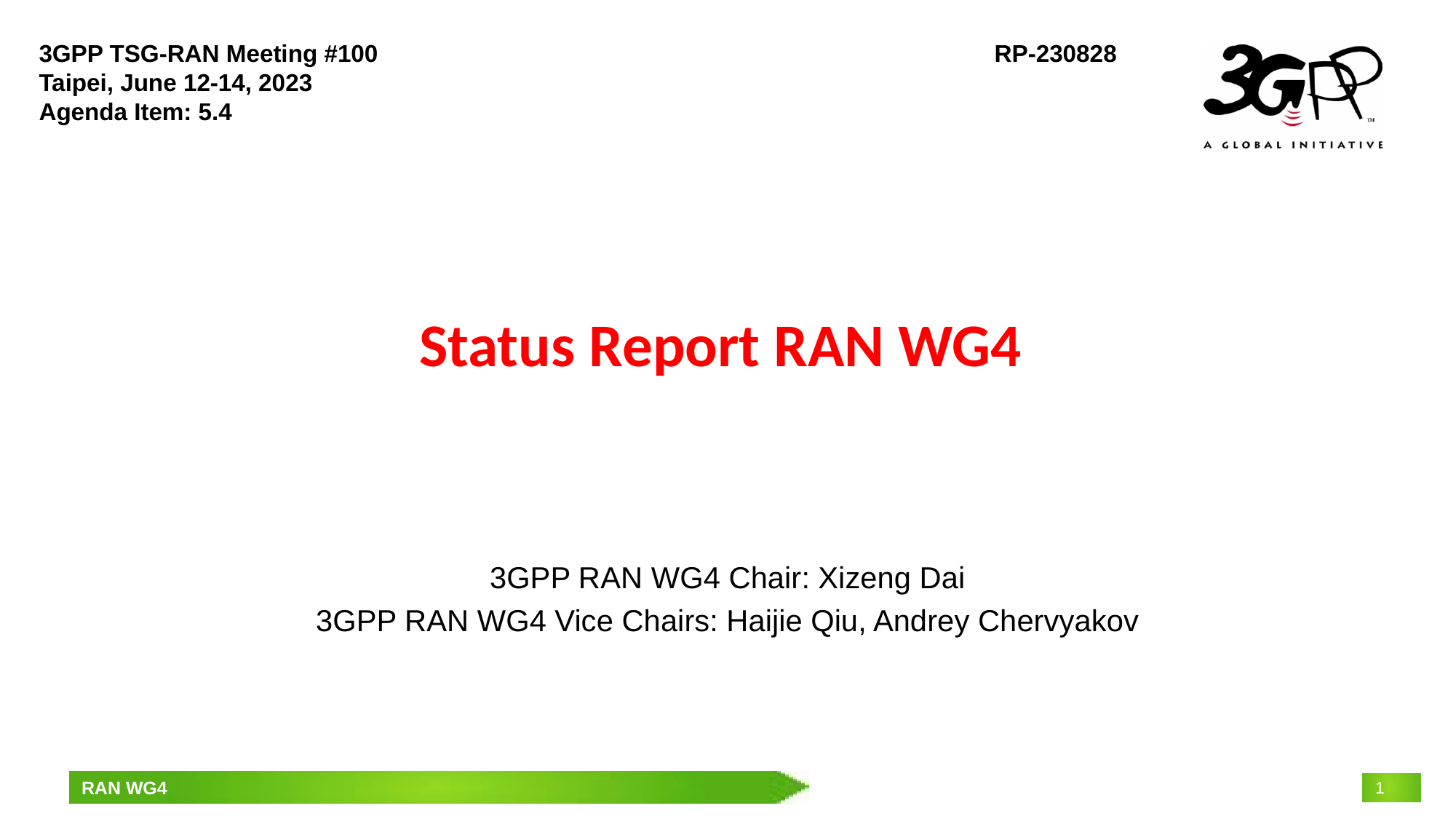

3GPP TSG-RAN Meeting #100
Taipei, June 12-14, 2023
Agenda Item: 5.4
RP-230828
# Status Report RAN WG4
3GPP RAN WG4 Chair: Xizeng Dai
3GPP RAN WG4 Vice Chairs: Haijie Qiu, Andrey Chervyakov